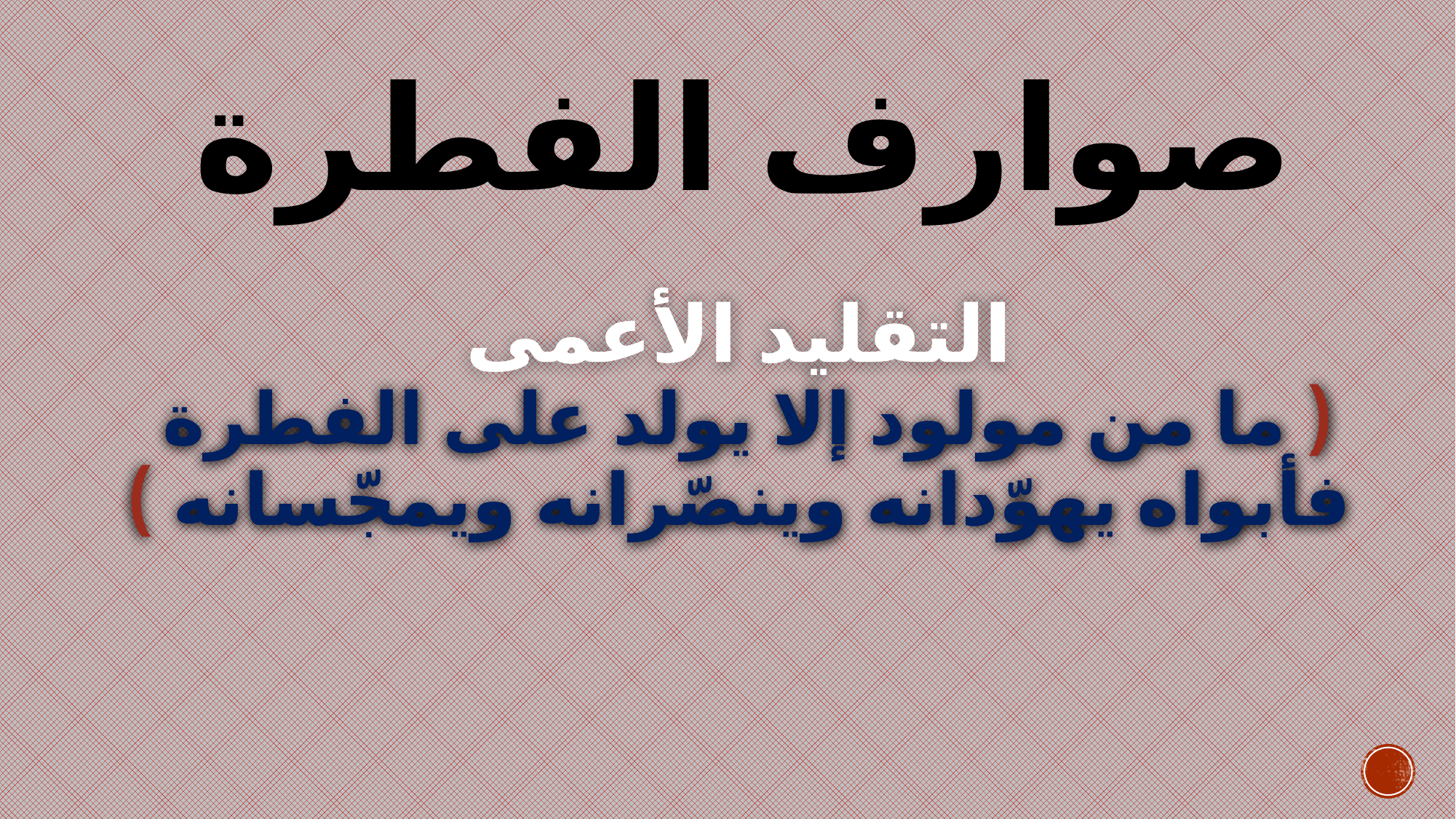

# صوارف الفطرة

التقليد الأعمى
( ما من مولود إلا يولد على الفطرة
فأبواه يهوّدانه وينصّرانه ويمجّسانه )